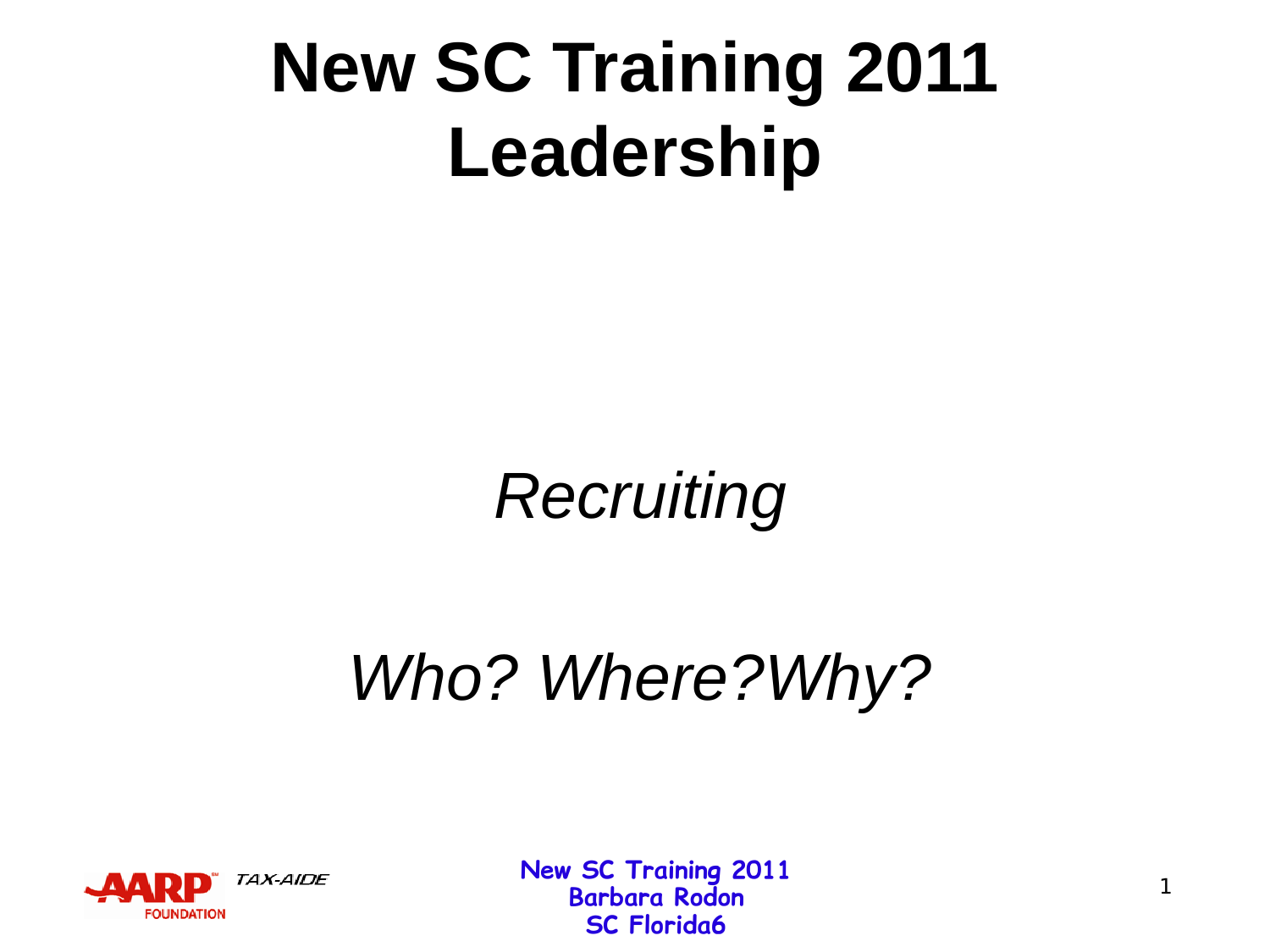

New SC Training 2011 Leadership
Recruiting

Who? Where?Why?